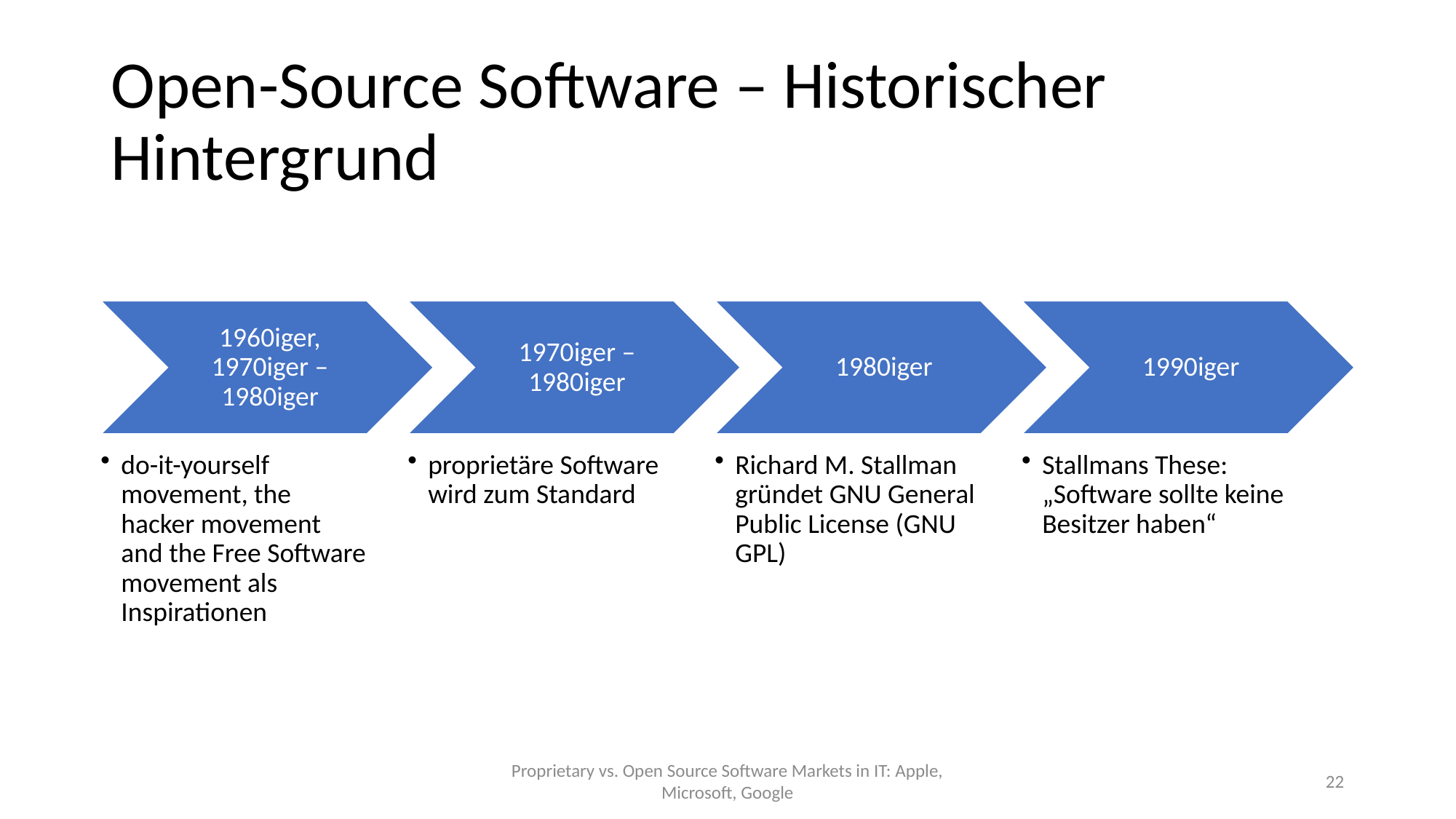

# Open-Source Software – Historischer Hintergrund
1960iger, 1970iger – 1980iger
do-it-yourself movement, the hacker movement and the Free Software movement als Inspirationen
1970iger – 1980iger
proprietäre Software wird zum Standard
1980iger
Richard M. Stallman gründet GNU General Public License (GNU GPL)
1990iger
Stallmans These: „Software sollte keine Besitzer haben“
Proprietary vs. Open Source Software Markets in IT: Apple, Microsoft, Google
22